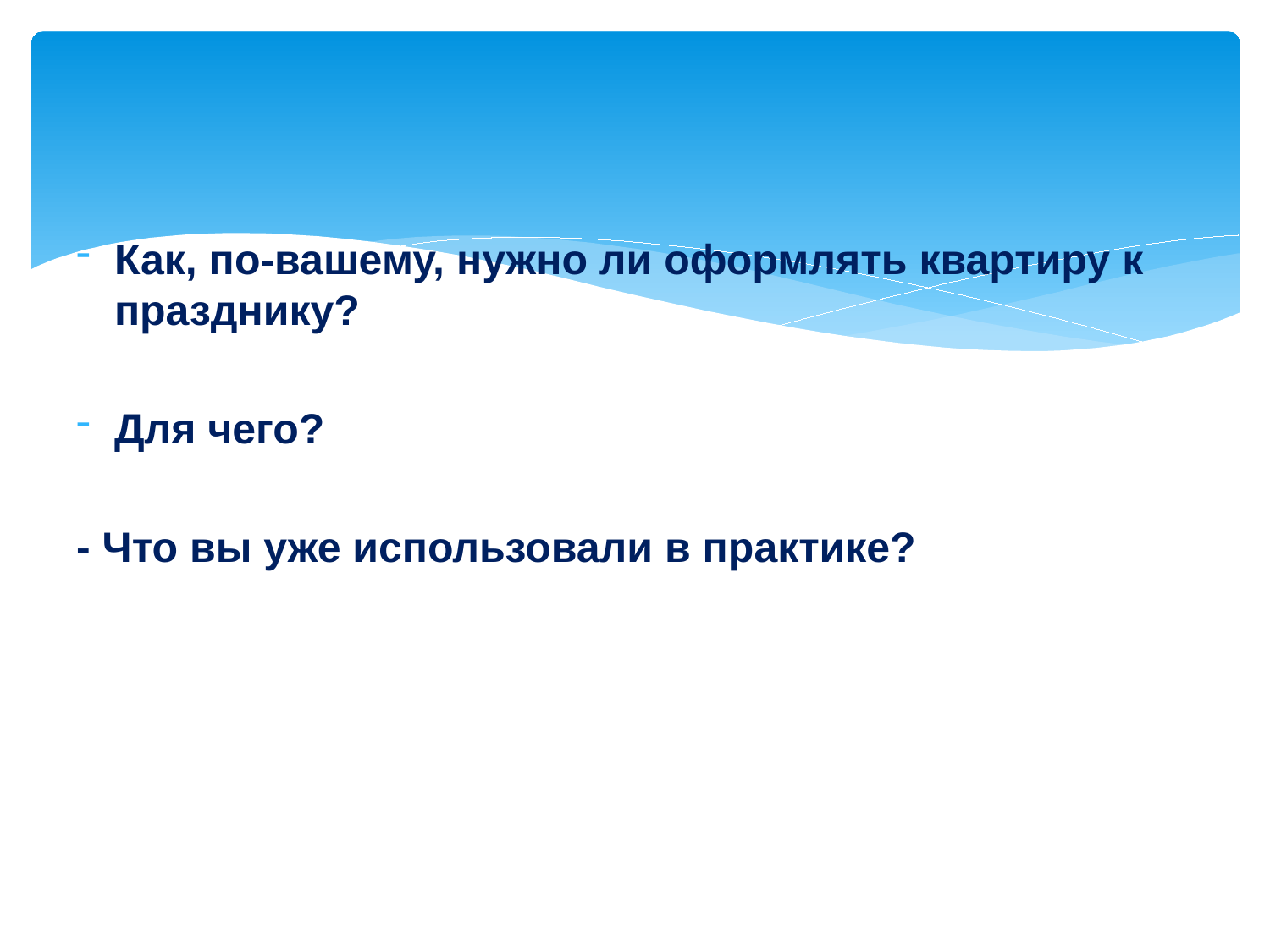

Как, по-вашему, нужно ли оформлять квартиру к празднику?

Для чего?

- Что вы уже использовали в практике?